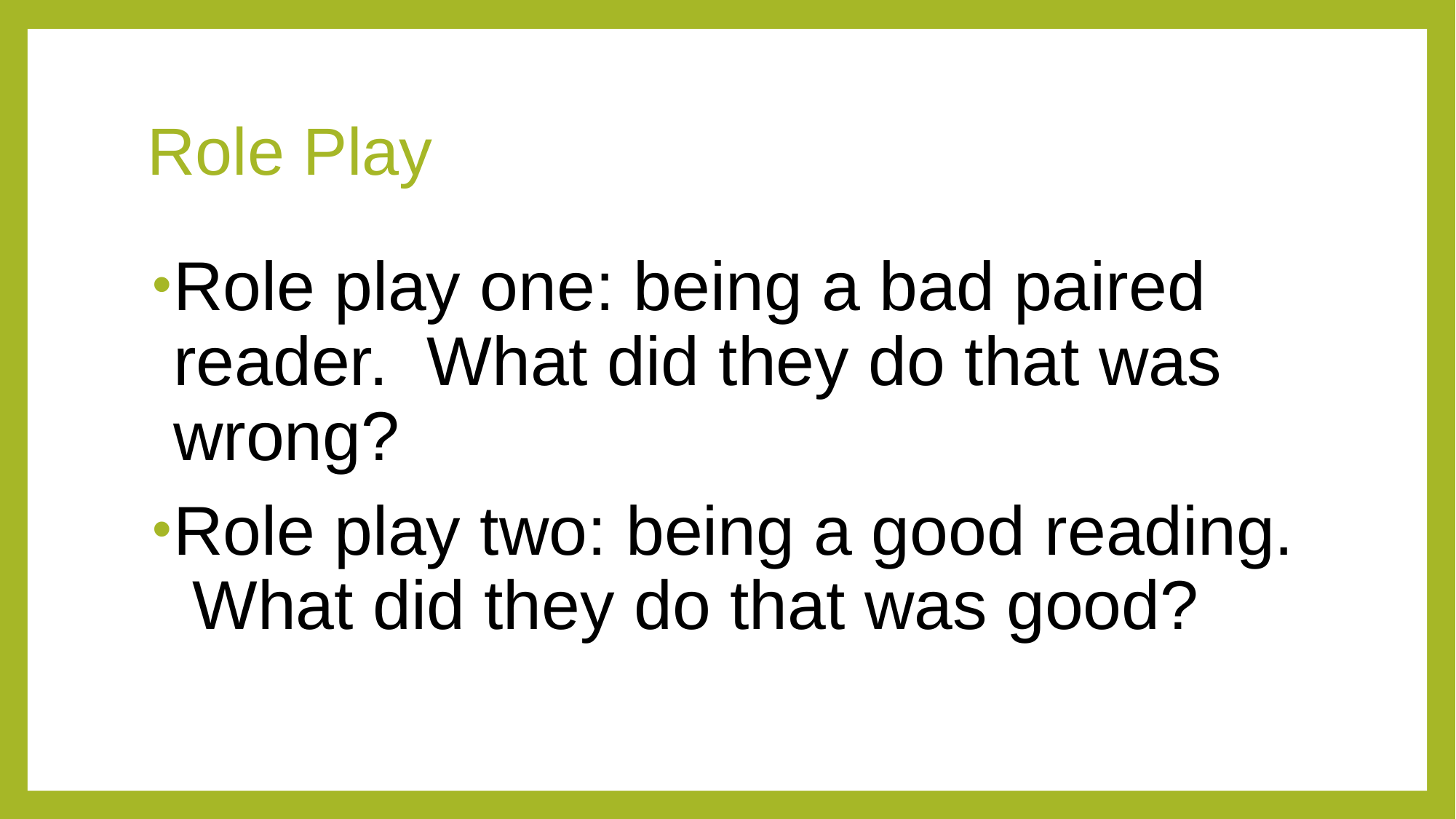

# Role Play
Role play one: being a bad paired reader.  What did they do that was wrong?
Role play two: being a good reading.  What did they do that was good?